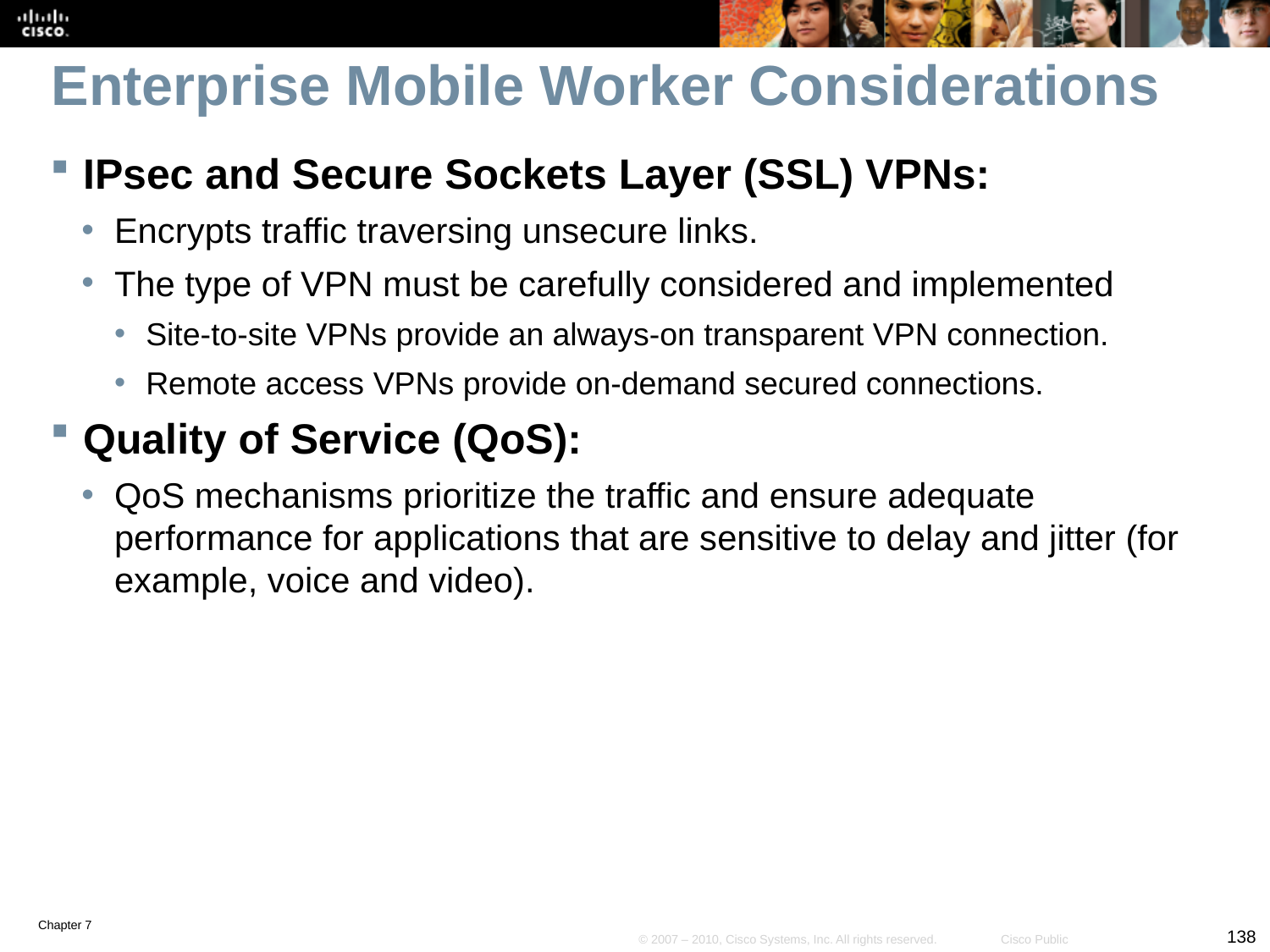

# Enterprise Mobile Worker Considerations
IPsec and Secure Sockets Layer (SSL) VPNs:
Encrypts traffic traversing unsecure links.
The type of VPN must be carefully considered and implemented
Site-to-site VPNs provide an always-on transparent VPN connection.
Remote access VPNs provide on-demand secured connections.
Quality of Service (QoS):
QoS mechanisms prioritize the traffic and ensure adequate performance for applications that are sensitive to delay and jitter (for example, voice and video).